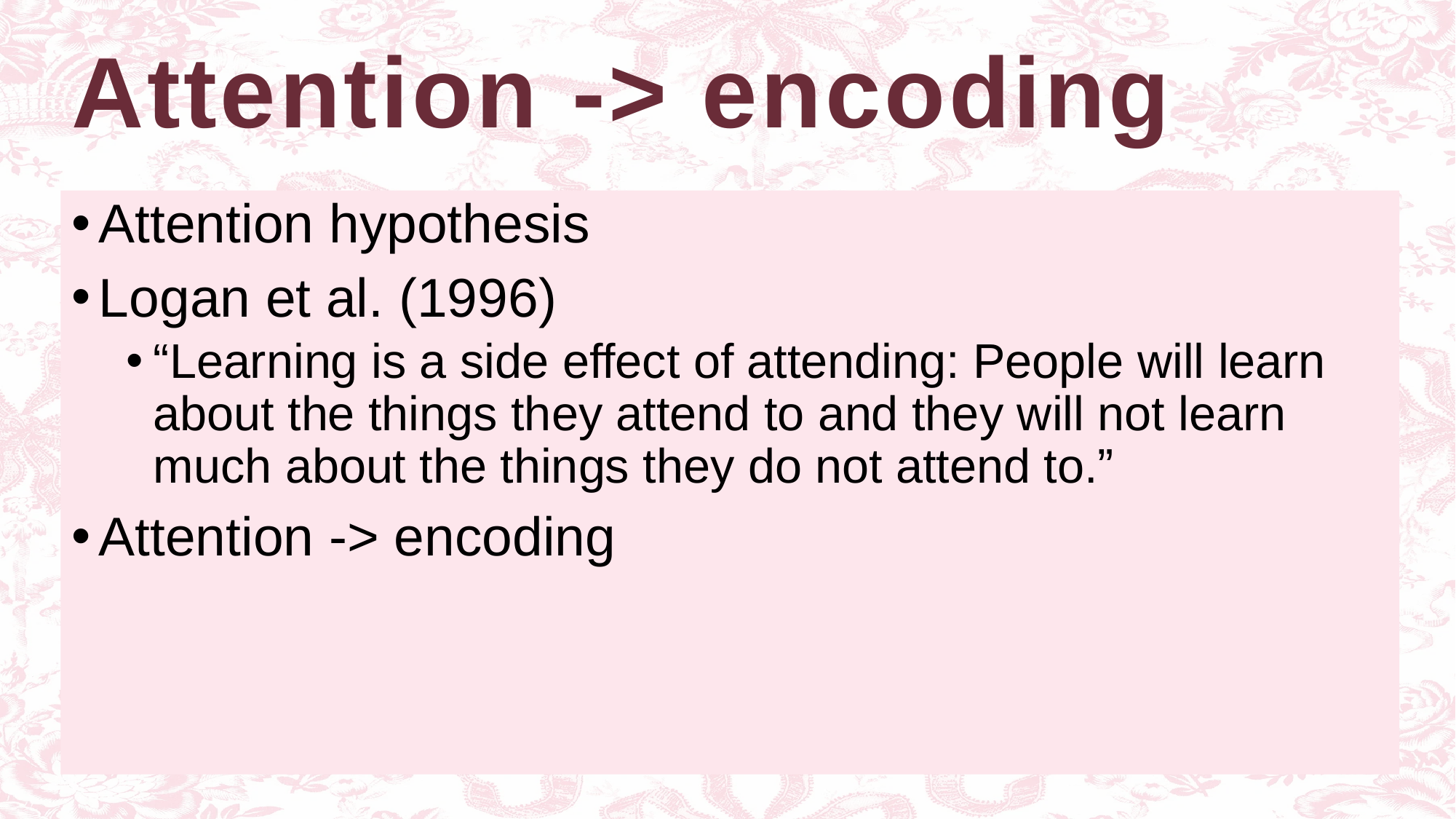

# Attention -> encoding
Attention hypothesis
Logan et al. (1996)
“Learning is a side effect of attending: People will learn about the things they attend to and they will not learn much about the things they do not attend to.”
Attention -> encoding